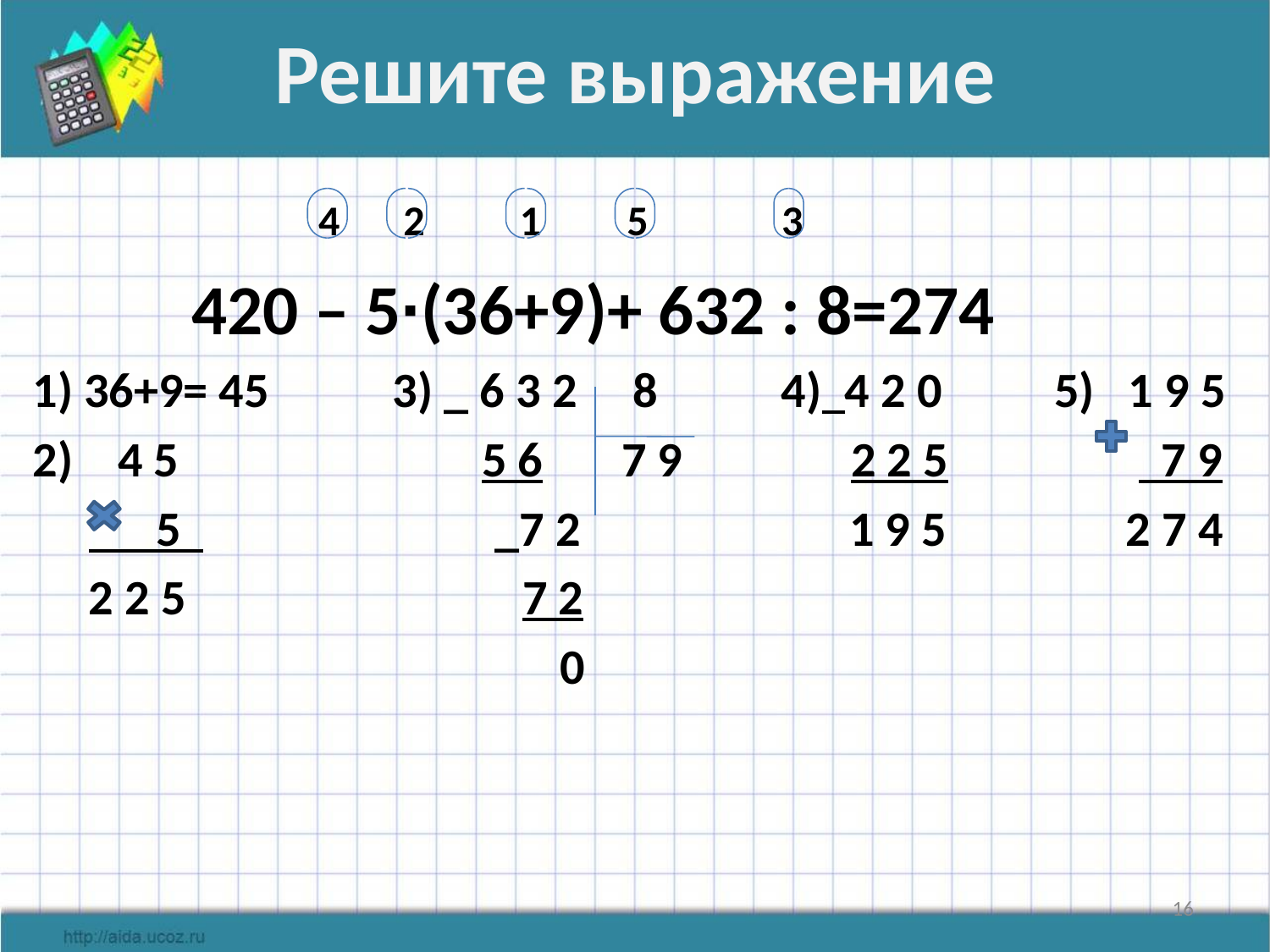

# Решите выражение
                  4    2      1         5              3
          420 – 5∙(36+9)+ 632 : 8=274
1) 36+9= 45           3) _ 6 3 2     8           4)  4 2 0          5)   1 9 5
2)    4 5                           5 6       7 9               2 2 5                   7 9
           5                            _7 2                        1 9 5                2 7 4
     2 2 5                              7 2
                                               0

16